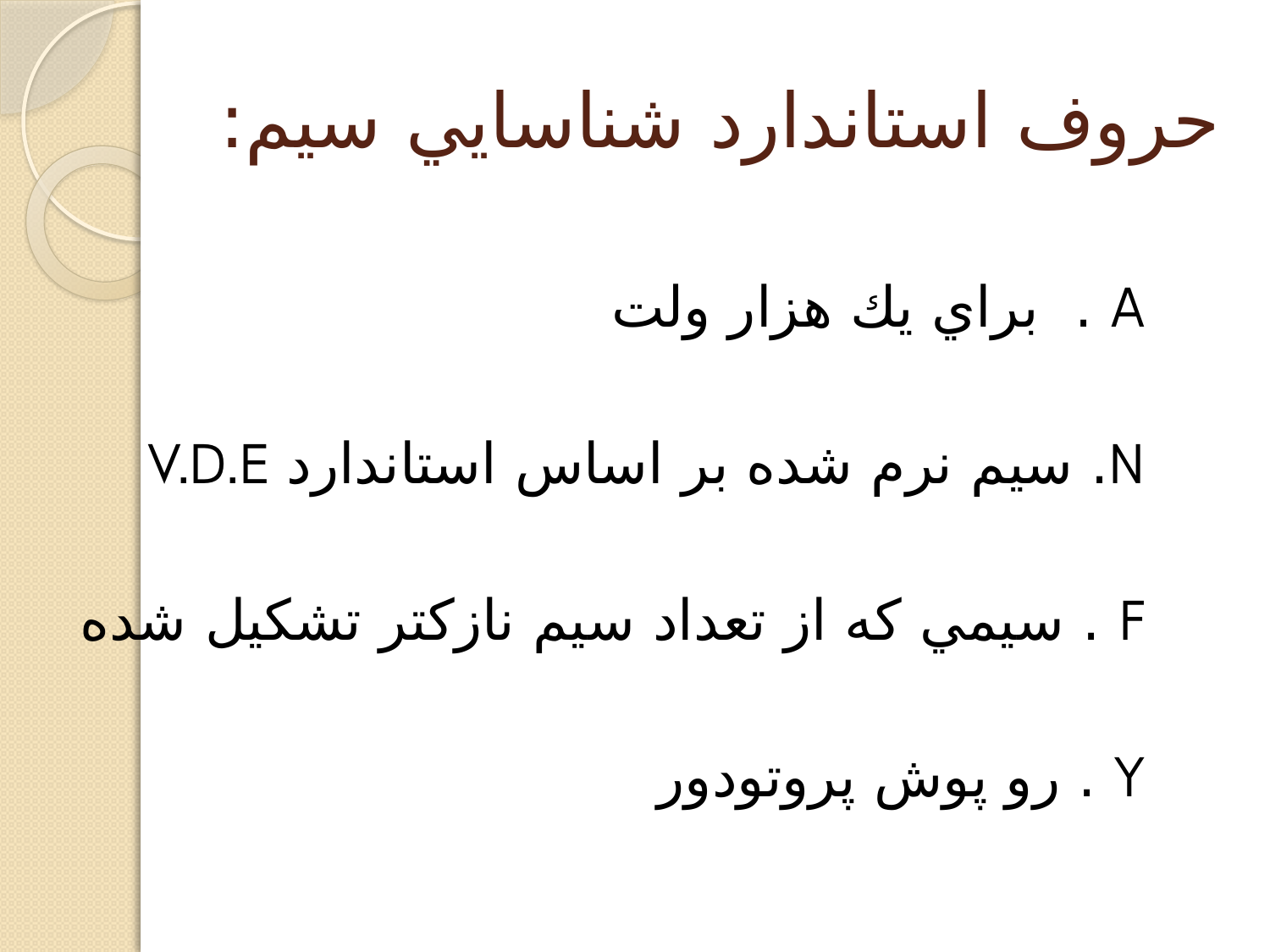

# حروف استاندارد شناسايي سيم:
  A .  براي يك هزار ولت

  N. سيم نرم شده بر اساس استاندارد V.D.E

  F . سيمي كه از تعداد سيم نازكتر تشكيل شده

  Y . رو پوش پروتودور